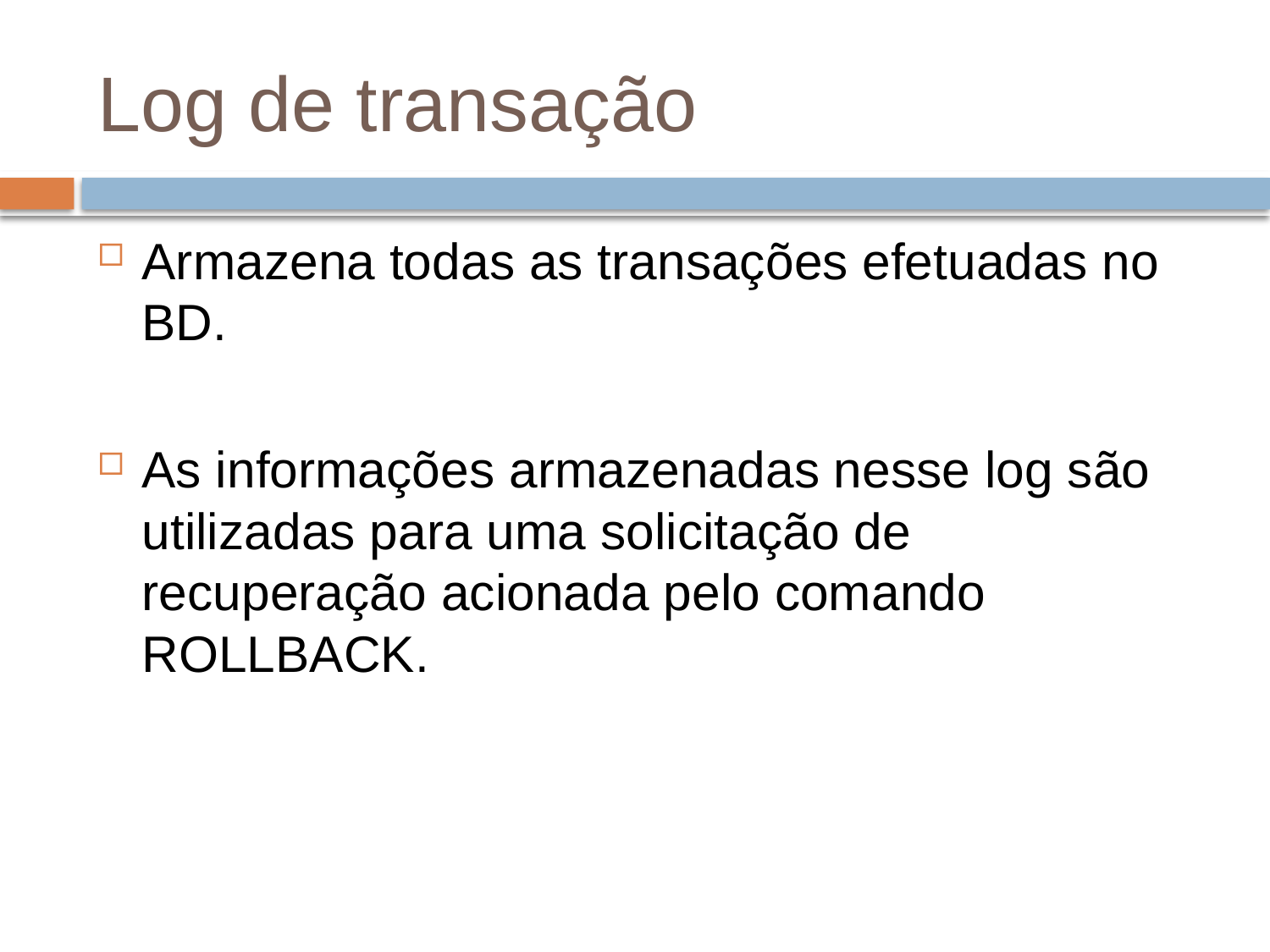

# Log de transação
Armazena todas as transações efetuadas no BD.

As informações armazenadas nesse log são utilizadas para uma solicitação de recuperação acionada pelo comando ROLLBACK.